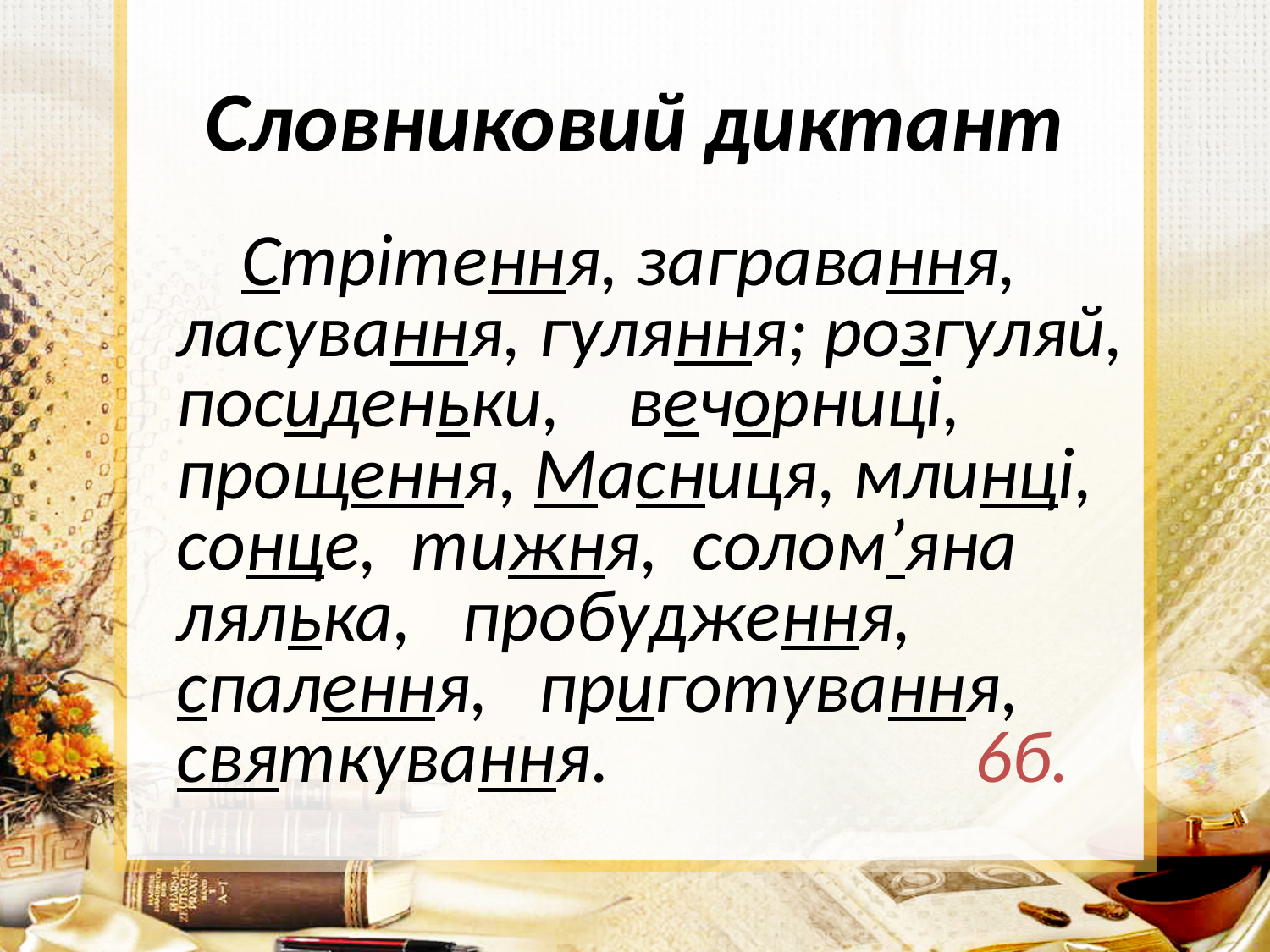

# Словниковий диктант
          Стрітення, загравання, ласування, гуляння; розгуляй, посиденьки,    вечорниці, прощення, Масниця, млинці, сонце,  тижня,  солом’яна лялька,   пробудження, спалення,   приготування, святкування.                    6б.